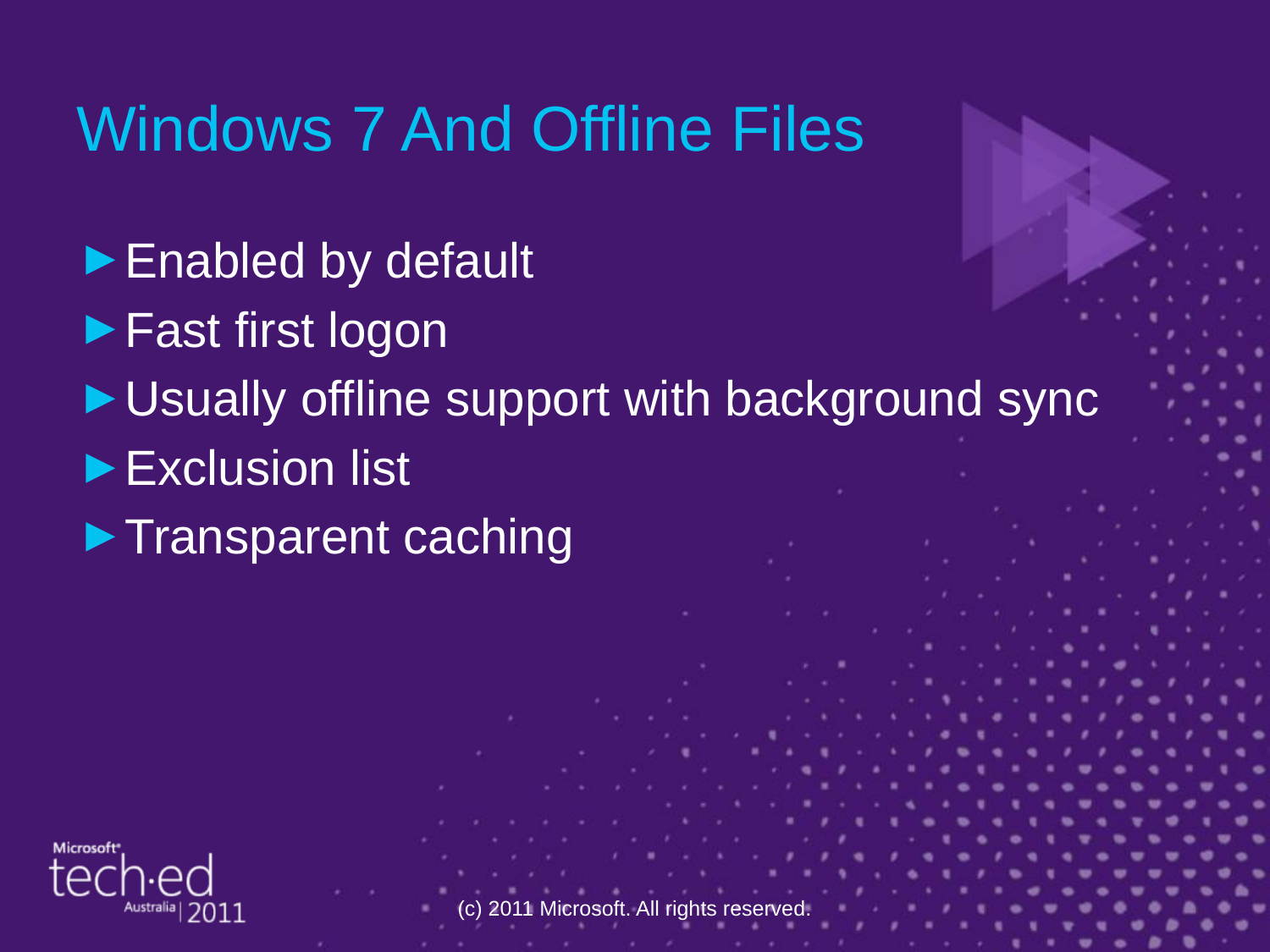

# Windows 7 And Offline Files
Enabled by default
Fast first logon
Usually offline support with background sync
Exclusion list
Transparent caching
(c) 2011 Microsoft. All rights reserved.